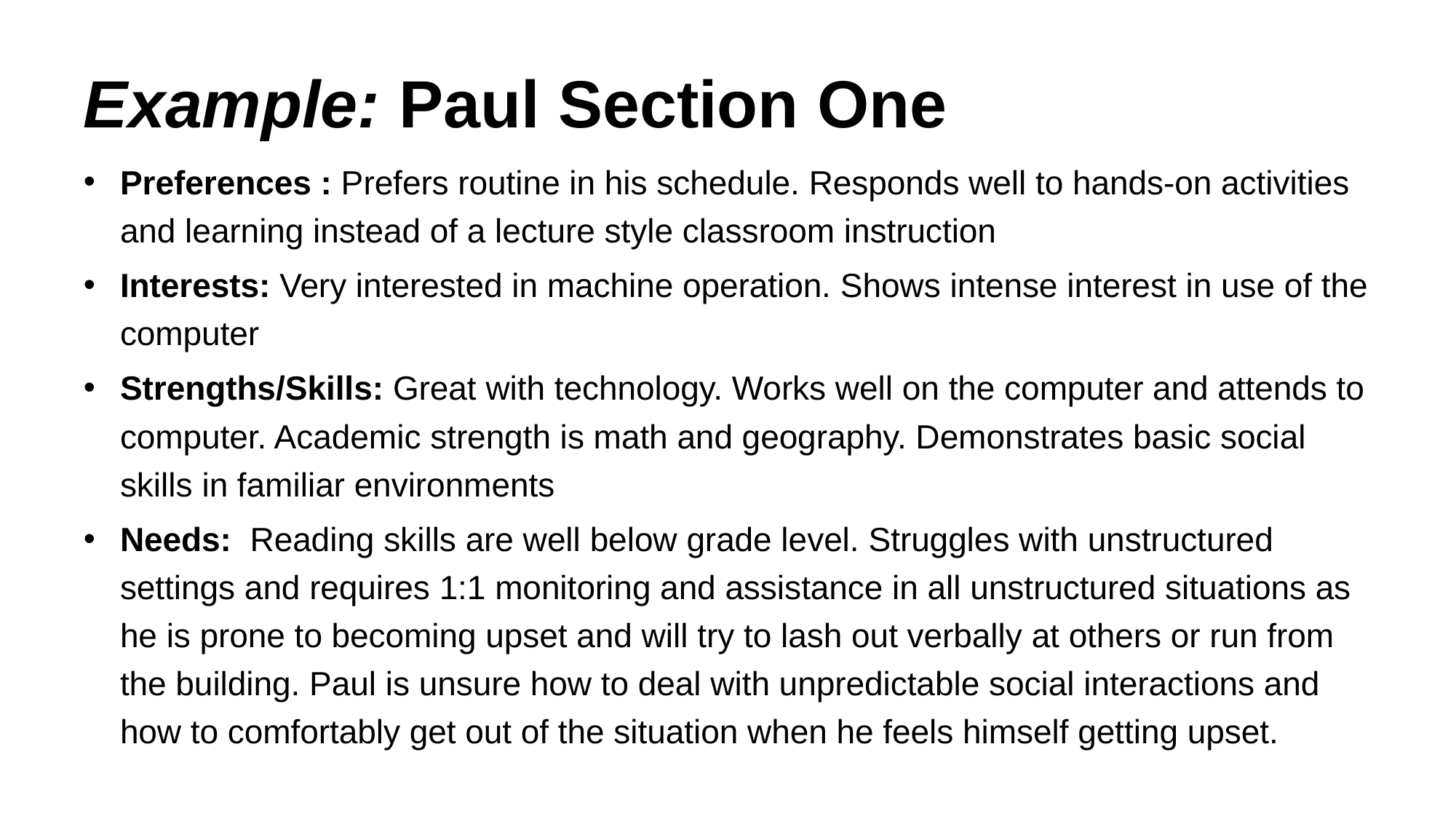

# Example: Paul Section One
Preferences : Prefers routine in his schedule. Responds well to hands-on activities and learning instead of a lecture style classroom instruction
Interests: Very interested in machine operation. Shows intense interest in use of the computer
Strengths/Skills: Great with technology. Works well on the computer and attends to computer. Academic strength is math and geography. Demonstrates basic social skills in familiar environments
Needs:  Reading skills are well below grade level. Struggles with unstructured settings and requires 1:1 monitoring and assistance in all unstructured situations as he is prone to becoming upset and will try to lash out verbally at others or run from the building. Paul is unsure how to deal with unpredictable social interactions and how to comfortably get out of the situation when he feels himself getting upset.